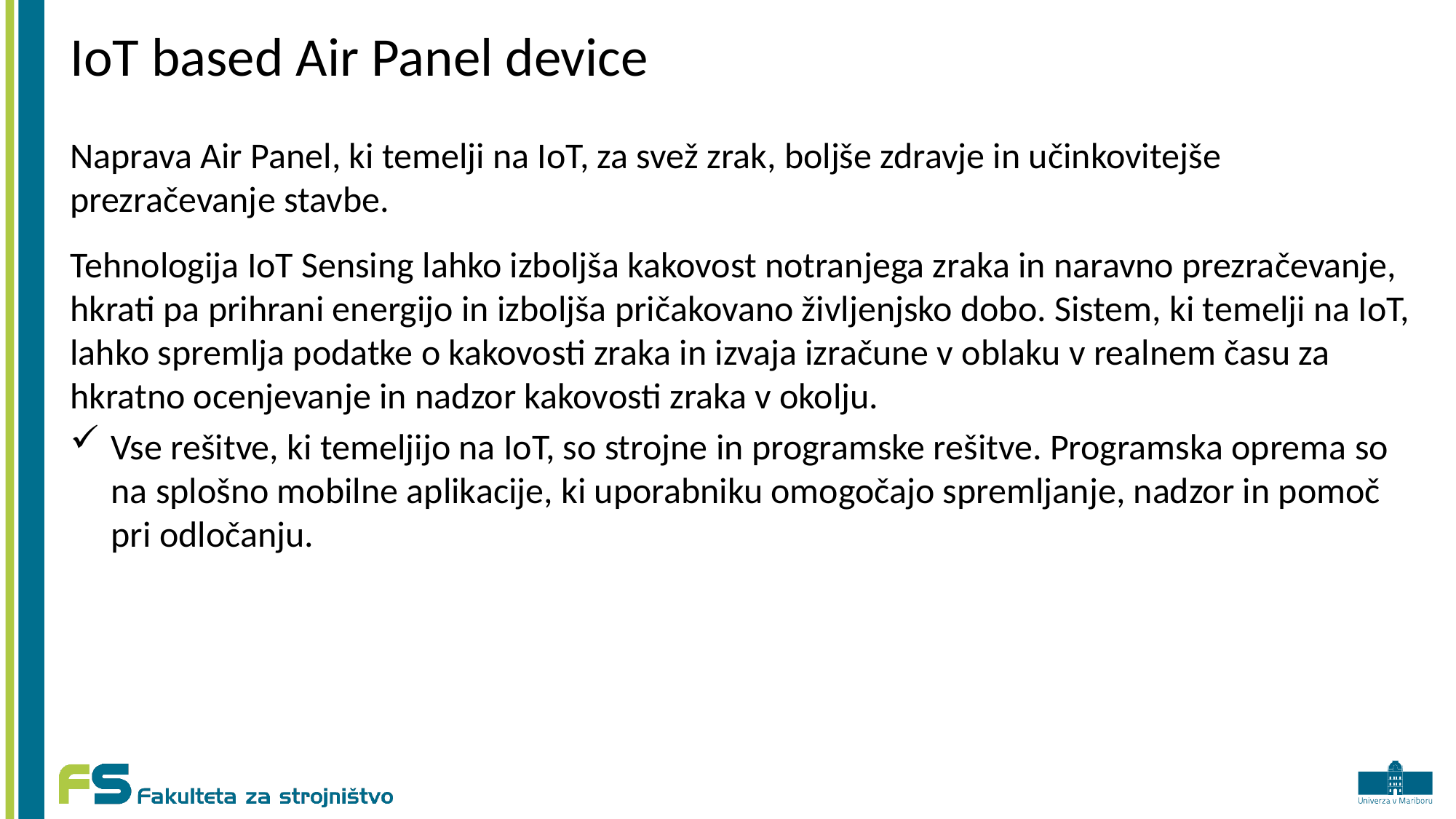

# IoT based Air Panel device
Naprava Air Panel, ki temelji na IoT, za svež zrak, boljše zdravje in učinkovitejše prezračevanje stavbe.
Tehnologija IoT Sensing lahko izboljša kakovost notranjega zraka in naravno prezračevanje, hkrati pa prihrani energijo in izboljša pričakovano življenjsko dobo. Sistem, ki temelji na IoT, lahko spremlja podatke o kakovosti zraka in izvaja izračune v oblaku v realnem času za hkratno ocenjevanje in nadzor kakovosti zraka v okolju.
Vse rešitve, ki temeljijo na IoT, so strojne in programske rešitve. Programska oprema so na splošno mobilne aplikacije, ki uporabniku omogočajo spremljanje, nadzor in pomoč pri odločanju.